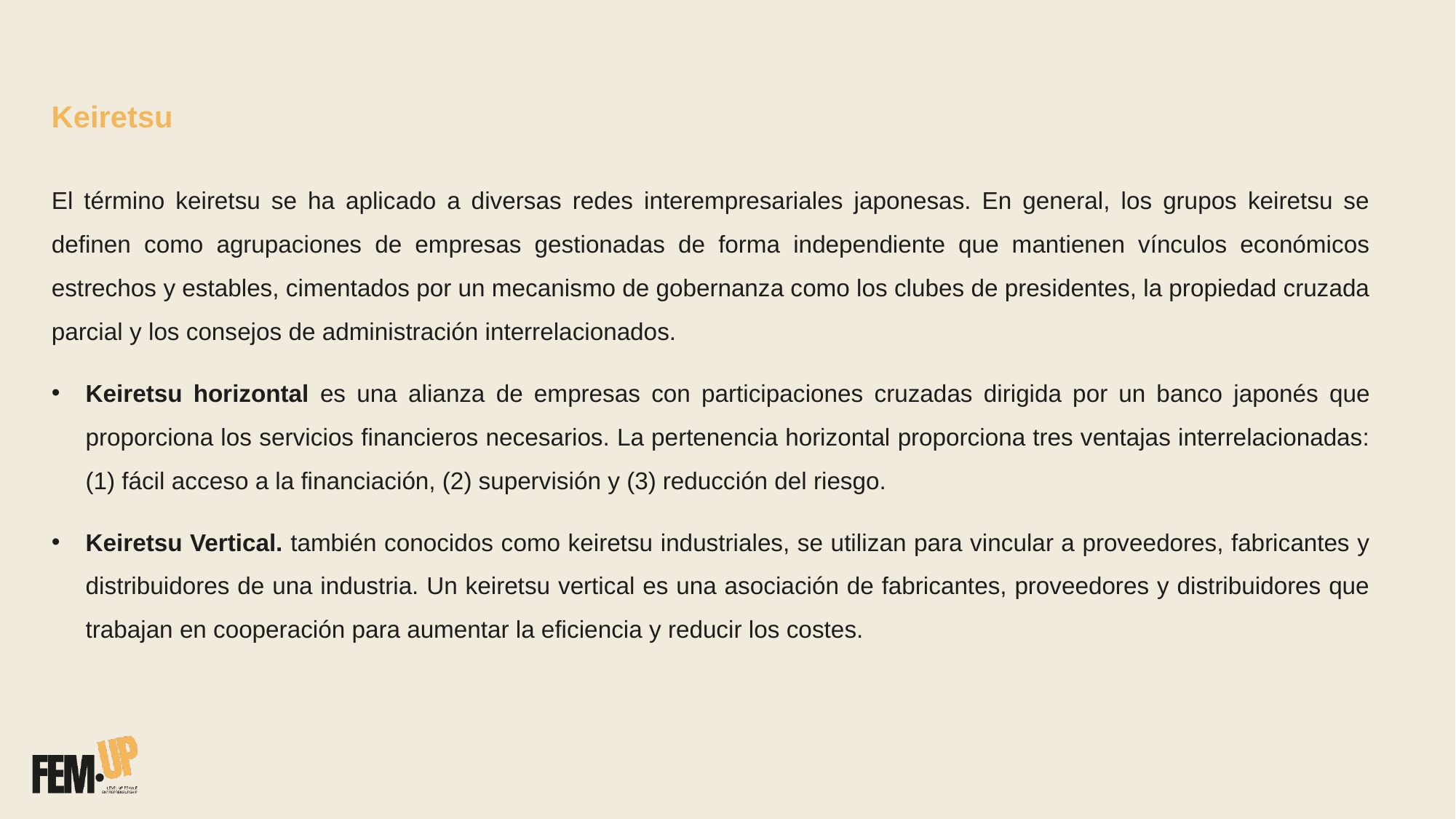

Keiretsu
El término keiretsu se ha aplicado a diversas redes interempresariales japonesas. En general, los grupos keiretsu se definen como agrupaciones de empresas gestionadas de forma independiente que mantienen vínculos económicos estrechos y estables, cimentados por un mecanismo de gobernanza como los clubes de presidentes, la propiedad cruzada parcial y los consejos de administración interrelacionados.
Keiretsu horizontal es una alianza de empresas con participaciones cruzadas dirigida por un banco japonés que proporciona los servicios financieros necesarios. La pertenencia horizontal proporciona tres ventajas interrelacionadas: (1) fácil acceso a la financiación, (2) supervisión y (3) reducción del riesgo.
Keiretsu Vertical. también conocidos como keiretsu industriales, se utilizan para vincular a proveedores, fabricantes y distribuidores de una industria. Un keiretsu vertical es una asociación de fabricantes, proveedores y distribuidores que trabajan en cooperación para aumentar la eficiencia y reducir los costes.